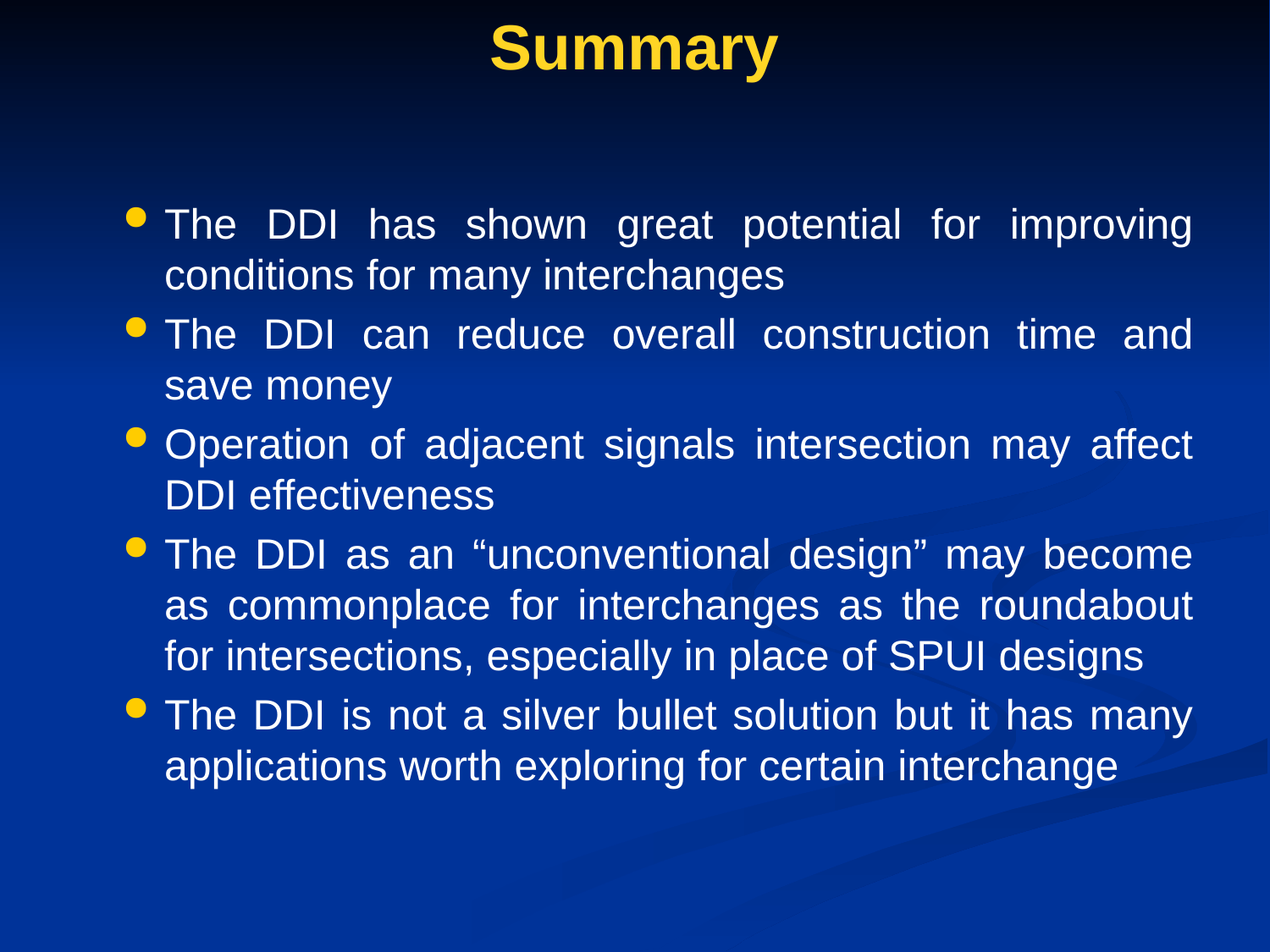

Summary
The DDI has shown great potential for improving conditions for many interchanges
The DDI can reduce overall construction time and save money
Operation of adjacent signals intersection may affect DDI effectiveness
The DDI as an “unconventional design” may become as commonplace for interchanges as the roundabout for intersections, especially in place of SPUI designs
The DDI is not a silver bullet solution but it has many applications worth exploring for certain interchange